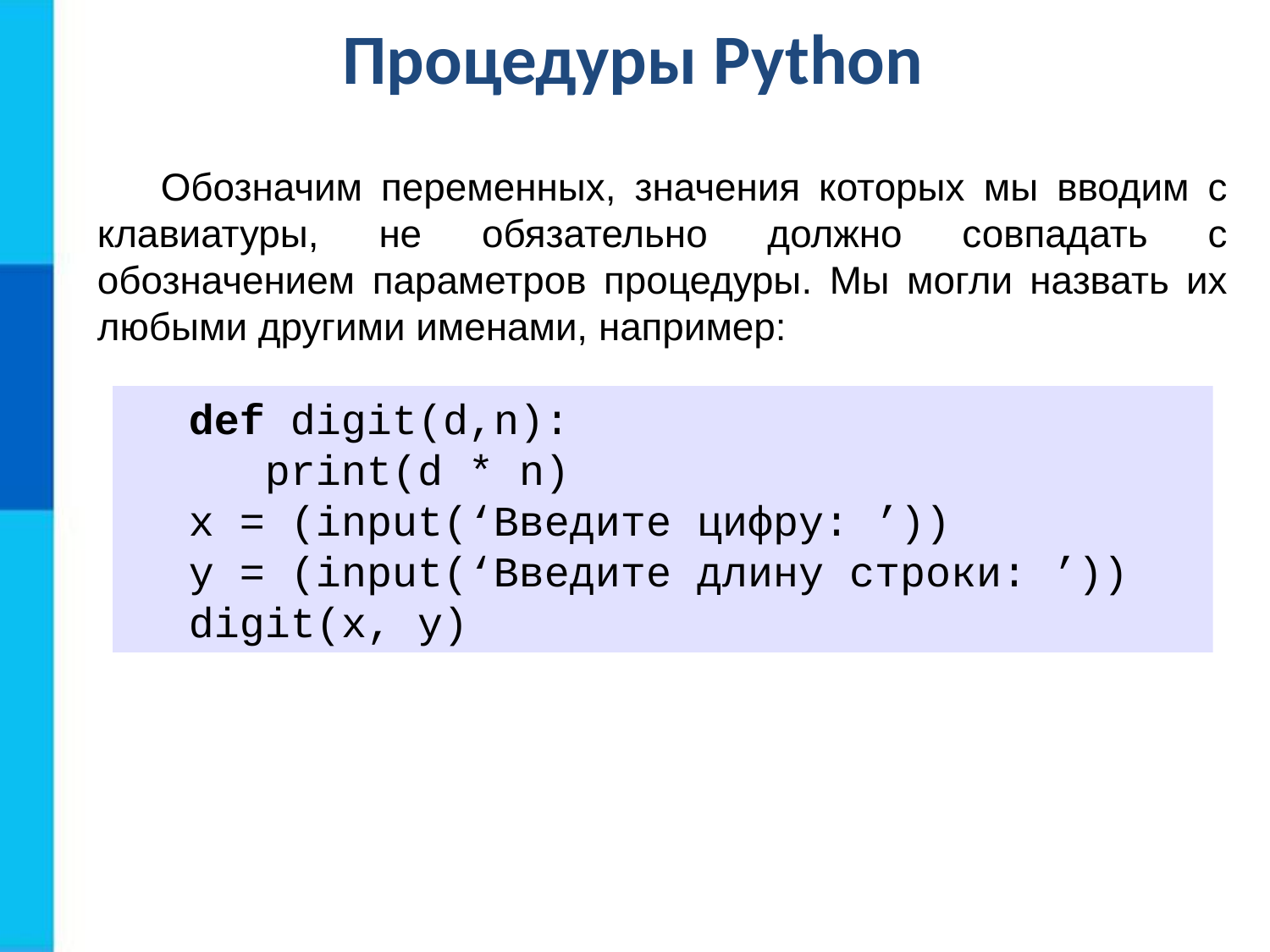

Процедуры Python
Обозначим переменных, значения которых мы вводим с клавиатуры, не обязательно должно совпадать с обозначением параметров процедуры. Мы могли назвать их любыми другими именами, например:
def digit(d,n):
   print(d * n)
x = (input(‘Введите цифру: ’))
y = (input(‘Введите длину строки: ’))
digit(x, y)